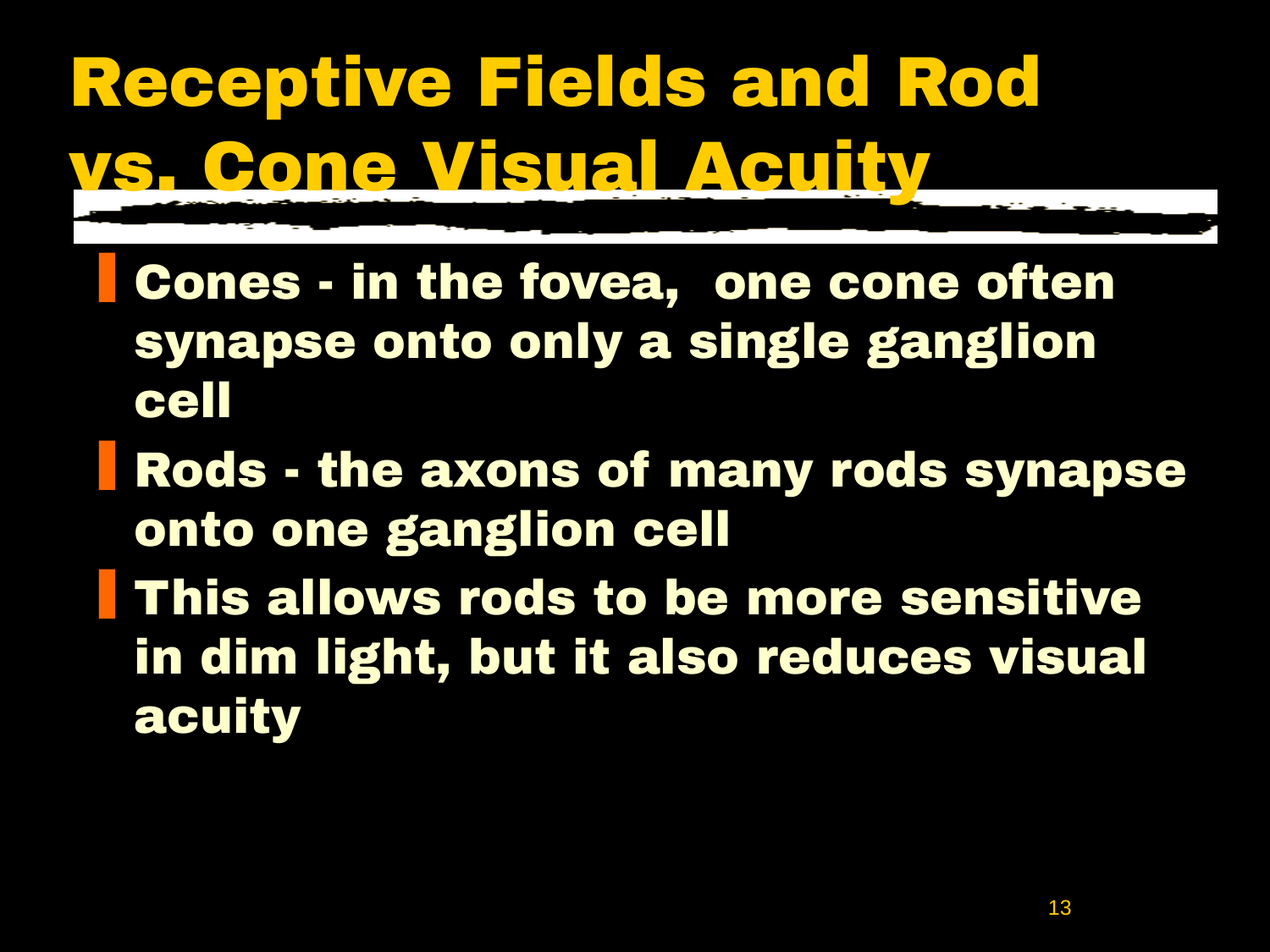

# Receptive Fields and Rod vs. Cone Visual Acuity
Cones - in the fovea,  one cone often synapse onto only a single ganglion cell
Rods - the axons of many rods synapse onto one ganglion cell
This allows rods to be more sensitive in dim light, but it also reduces visual acuity